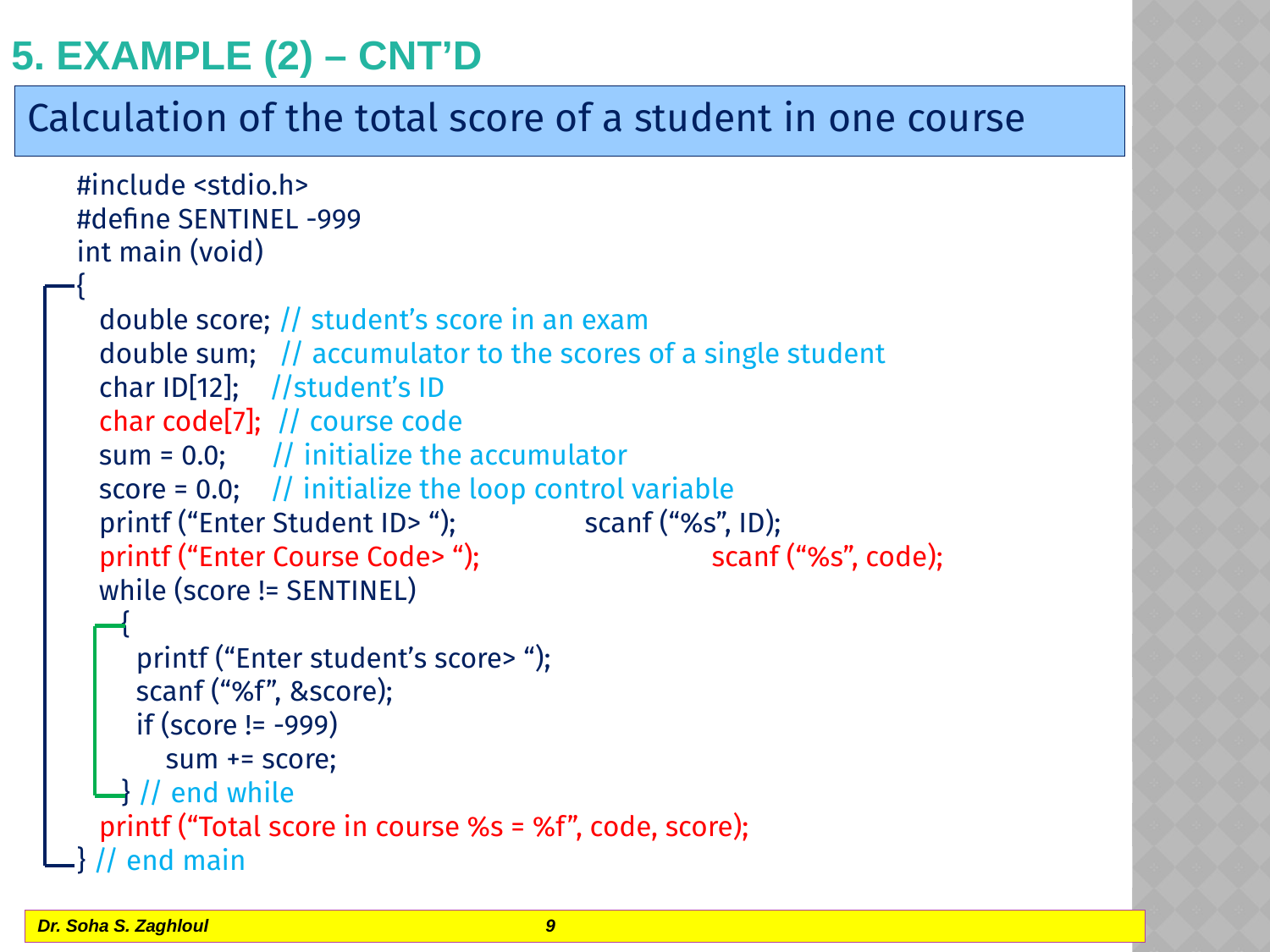

# 5. Example (2) – cnt’d
Calculation of the total score of a student in one course
#include <stdio.h>
#define SENTINEL -999
int main (void)
{
   double score; // student’s score in an exam
   double sum;   // accumulator to the scores of a single student
   char ID[12];    //student’s ID
   char code[7];  // course code
   sum = 0.0;      // initialize the accumulator
   score = 0.0;    // initialize the loop control variable
   printf (“Enter Student ID> “);		scanf (“%s”, ID);
   printf (“Enter Course Code> “);		scanf (“%s”, code);
   while (score != SENTINEL)
      {
        printf (“Enter student’s score> “);
        scanf (“%f”, &score);
        if (score != -999)
            sum += score;
      } // end while
   printf (“Total score in course %s = %f”, code, score);
} // end main

Dr. Soha S. Zaghloul			9